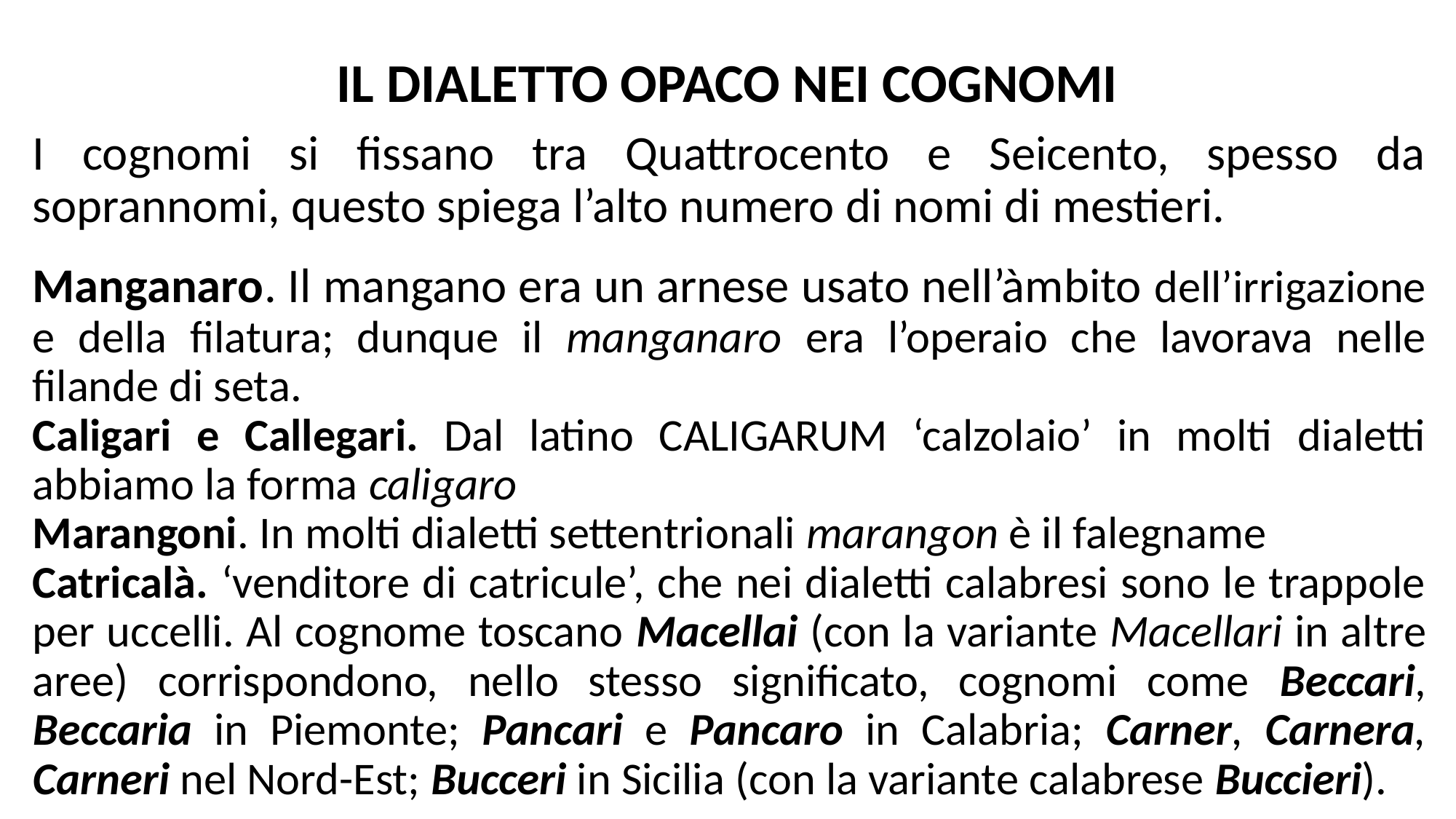

# IL DIALETTO OPACO NEI COGNOMI
I cognomi si fissano tra Quattrocento e Seicento, spesso da soprannomi, questo spiega l’alto numero di nomi di mestieri.

Manganaro. Il mangano era un arnese usato nell’àmbito dell’irrigazione e della filatura; dunque il manganaro era l’operaio che lavorava nelle filande di seta.
Caligari e Callegari. Dal latino CALIGARUM ‘calzolaio’ in molti dialetti abbiamo la forma caligaro
Marangoni. In molti dialetti settentrionali marangon è il falegname
Catricalà. ‘venditore di catricule’, che nei dialetti calabresi sono le trappole per uccelli. Al cognome toscano Macellai (con la variante Macellari in altre aree) corrispondono, nello stesso significato, cognomi come Beccari, Beccaria in Piemonte; Pancari e Pancaro in Calabria; Carner, Carnera, Carneri nel Nord-Est; Bucceri in Sicilia (con la variante calabrese Buccieri).